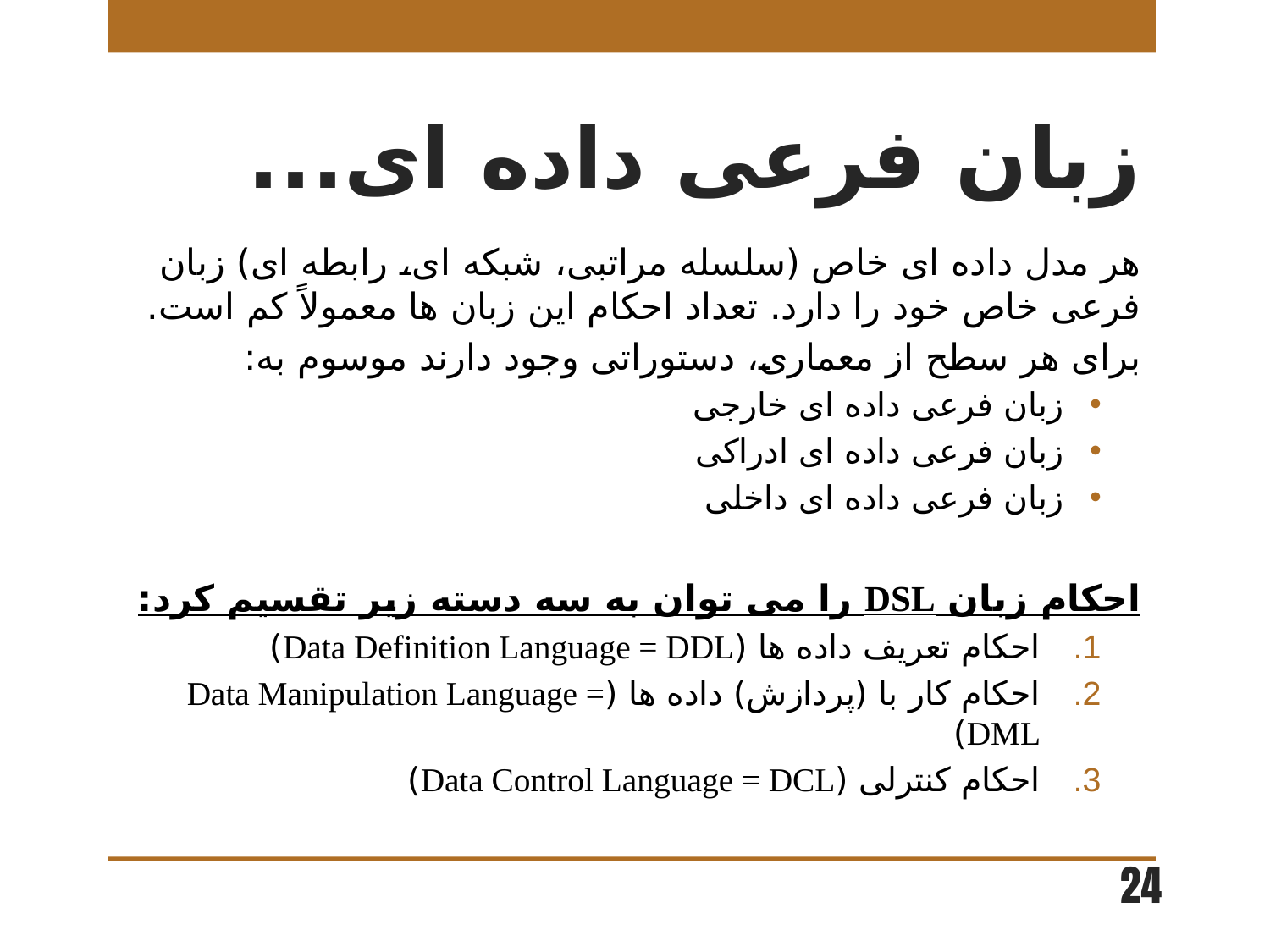

# زبان فرعی داده ای...
هر مدل داده ای خاص (سلسله مراتبی، شبکه ای، رابطه ای) زبان فرعی خاص خود را دارد. تعداد احکام این زبان ها معمولاً کم است.
برای هر سطح از معماری، دستوراتی وجود دارند موسوم به:
زبان فرعی داده ای خارجی
زبان فرعی داده ای ادراکی
زبان فرعی داده ای داخلی

احکام زبان DSL را می توان به سه دسته زیر تقسیم کرد:
احکام تعریف داده ها (Data Definition Language = DDL)
احکام کار با (پردازش) داده ها (Data Manipulation Language = DML)
احکام کنترلی (Data Control Language = DCL)

24